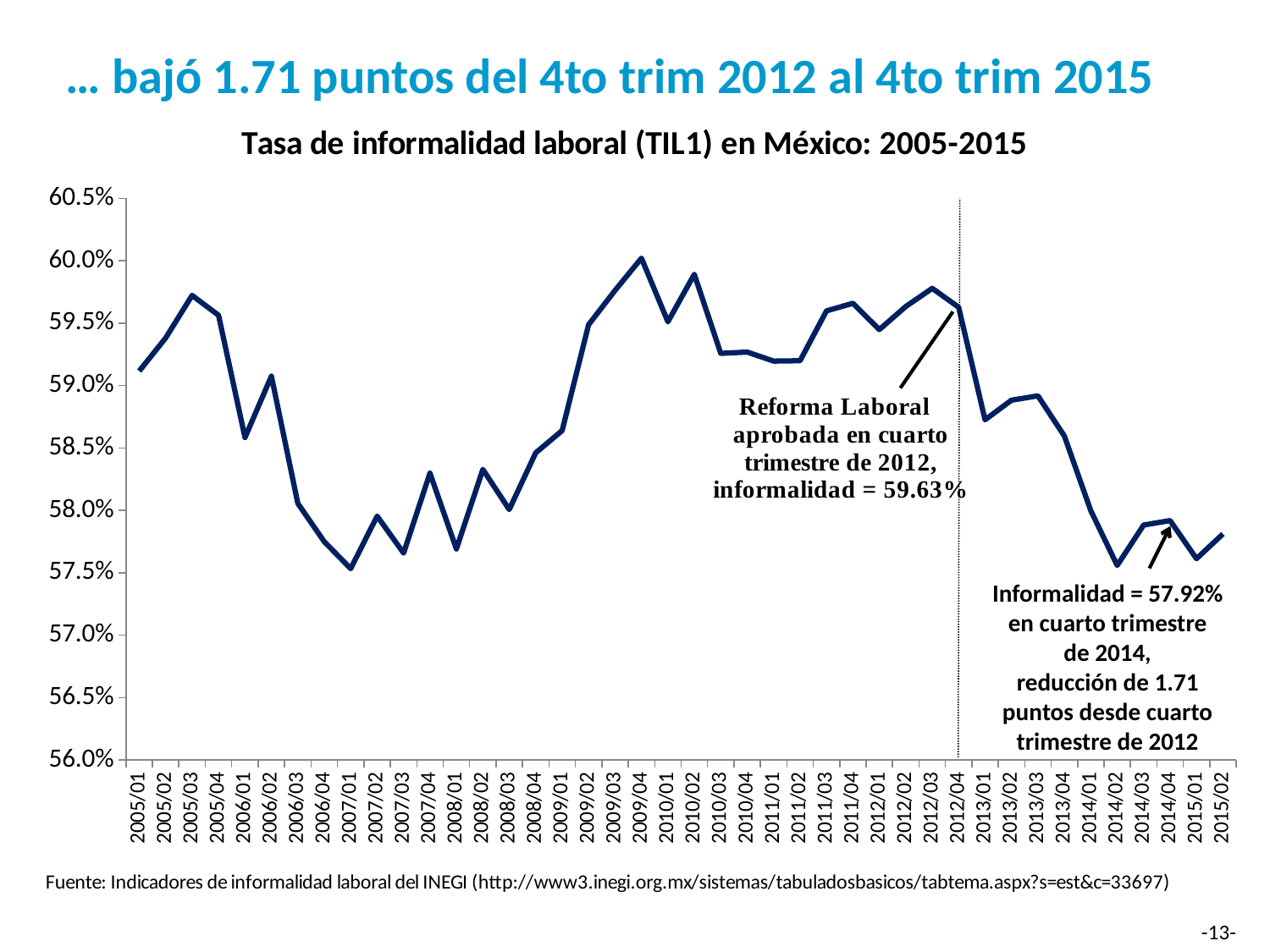

# … bajó 1.71 puntos del 4to trim 2012 al 4to trim 2015

### Chart

| Category |  |
|---|---|
| 2005/01 | 0.5911645489127744 |
| 2005/02 | 0.5938144152290907 |
| 2005/03 | 0.5972249419379728 |
| 2005/04 | 0.5956375724234557 |
| 2006/01 | 0.585836702312743 |
| 2006/02 | 0.5907574889208972 |
| 2006/03 | 0.5805594069971372 |
| 2006/04 | 0.5774881312799671 |
| 2007/01 | 0.5753294372058161 |
| 2007/02 | 0.5795362812787963 |
| 2007/03 | 0.5765735277378323 |
| 2007/04 | 0.5829826362858396 |
| 2008/01 | 0.5769048909717636 |
| 2008/02 | 0.5832853133209766 |
| 2008/03 | 0.5800693588946939 |
| 2008/04 | 0.5846114995426428 |
| 2009/01 | 0.5863965945214265 |
| 2009/02 | 0.5948781427293215 |
| 2009/03 | 0.5976181604200754 |
| 2009/04 | 0.6002078297410152 |
| 2010/01 | 0.5951134403071727 |
| 2010/02 | 0.5989159018064956 |
| 2010/03 | 0.5925835822107479 |
| 2010/04 | 0.5926869689262055 |
| 2011/01 | 0.5919645592627801 |
| 2011/02 | 0.5919915568648073 |
| 2011/03 | 0.5959838254490997 |
| 2011/04 | 0.59659462169689 |
| 2012/01 | 0.5944877102786066 |
| 2012/02 | 0.5963378852642409 |
| 2012/03 | 0.5977898131751138 |
| 2012/04 | 0.5962775267049745 |
| 2013/01 | 0.587260603179333 |
| 2013/02 | 0.588830009695062 |
| 2013/03 | 0.5891789046040872 |
| 2013/04 | 0.5859652218807107 |
| 2014/01 | 0.5799780309862399 |
| 2014/02 | 0.5755868927222725 |
| 2014/03 | 0.5788225838647487 |
| 2014/04 | 0.5791797124739467 |
| 2015/01 | 0.576127738180636 |
| 2015/02 | 0.5781106787639119 |
Informalidad = 57.92%
en cuarto trimestre
de 2014,
reducción de 1.71
puntos desde cuarto
trimestre de 2012

-13-